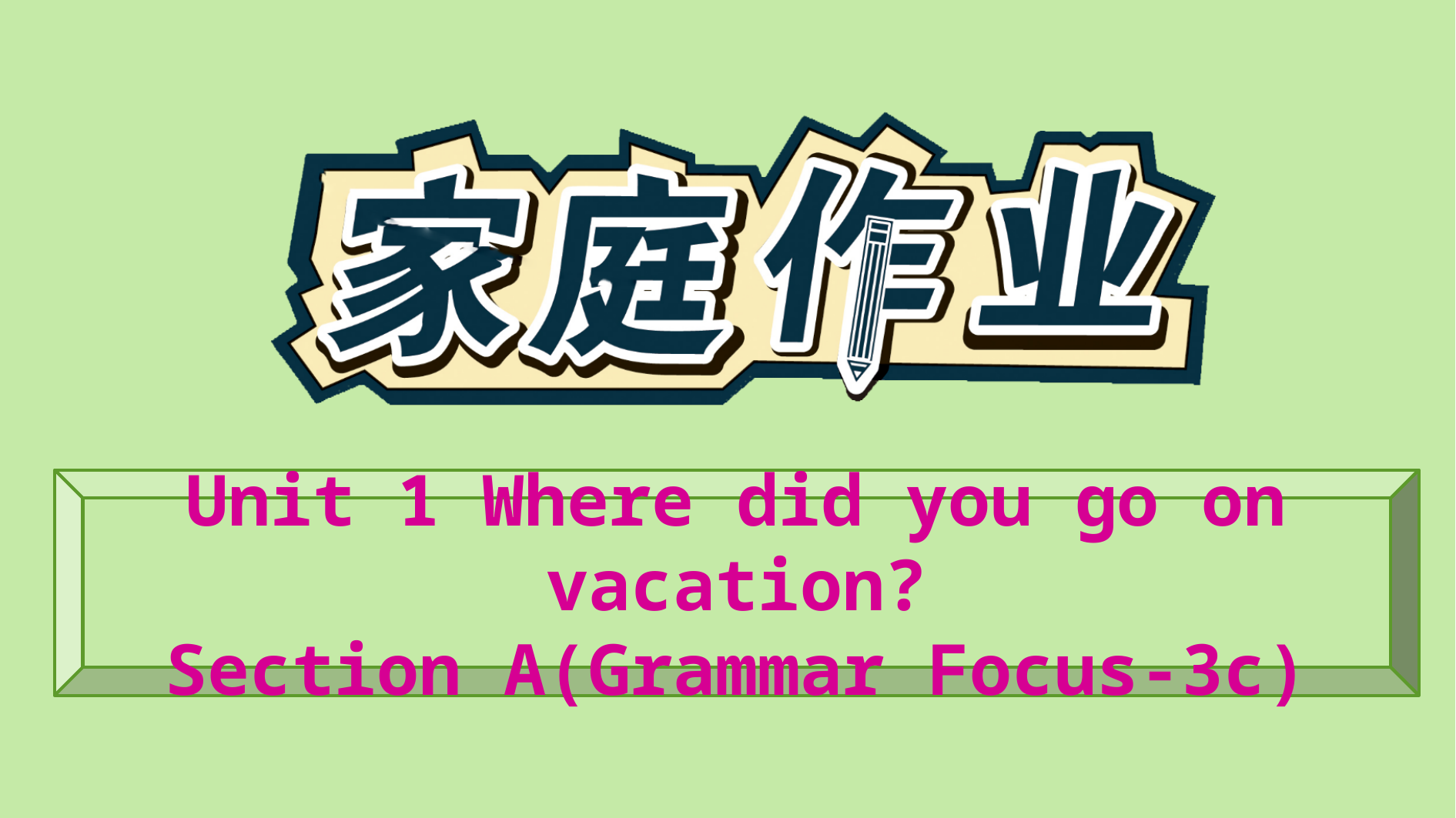

Unit 1 Where did you go on vacation?
Section A(Grammar Focus-3c)